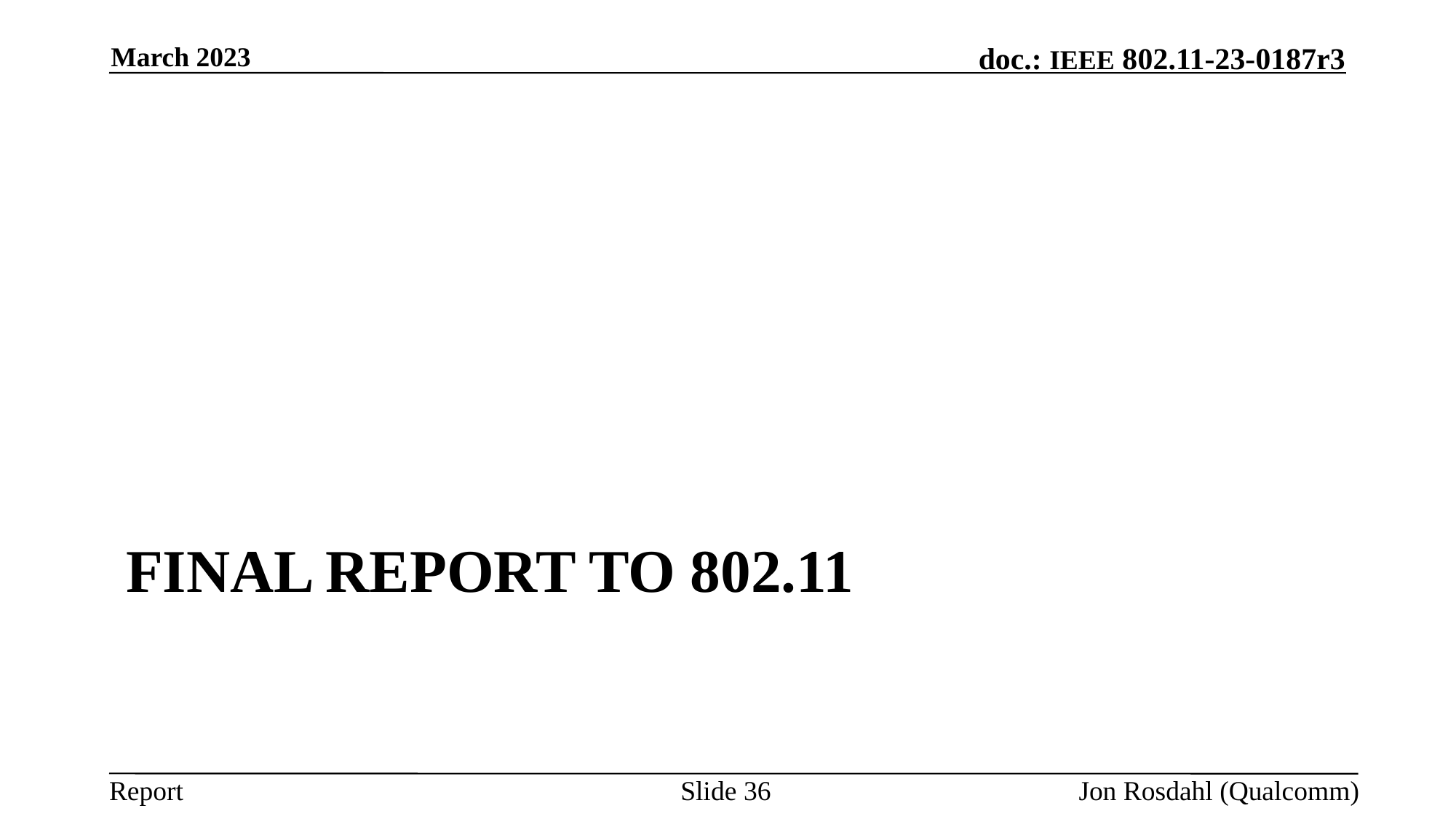

March 2023

# Final Report to 802.11
Slide 36
Jon Rosdahl (Qualcomm)